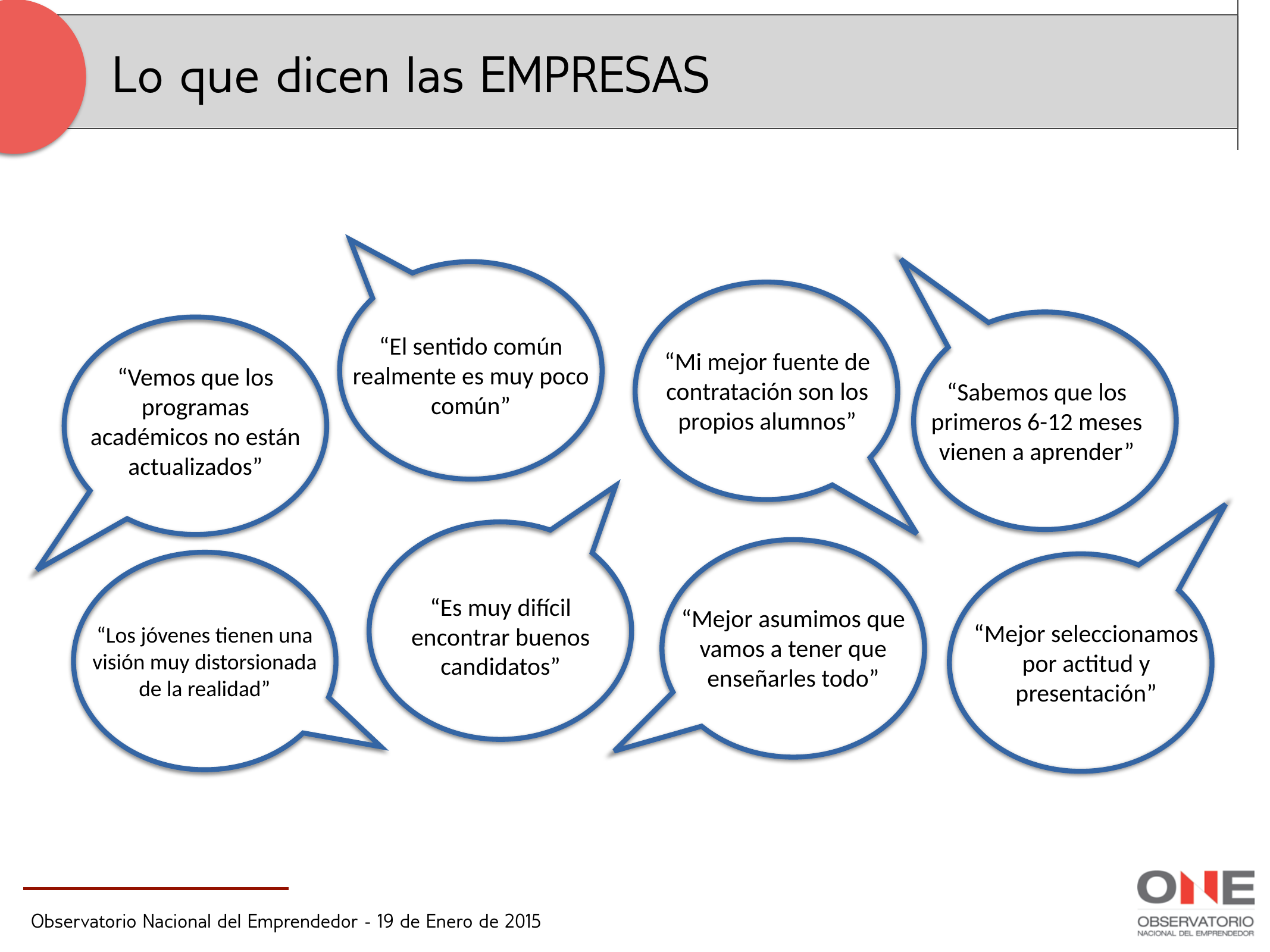

Lo que dicen las EMPRESAS

“El sentido común realmente es muy poco común”
“Mi mejor fuente de contratación son los propios alumnos”
“Vemos que los programas académicos no están actualizados”
“Sabemos que los primeros 6-12 meses vienen a aprender”

“Es muy difícil encontrar buenos candidatos”
“Mejor asumimos que vamos a tener que enseñarles todo”
“Mejor seleccionamos por actitud y presentación”
“Los jóvenes tienen una visión muy distorsionada de la realidad”